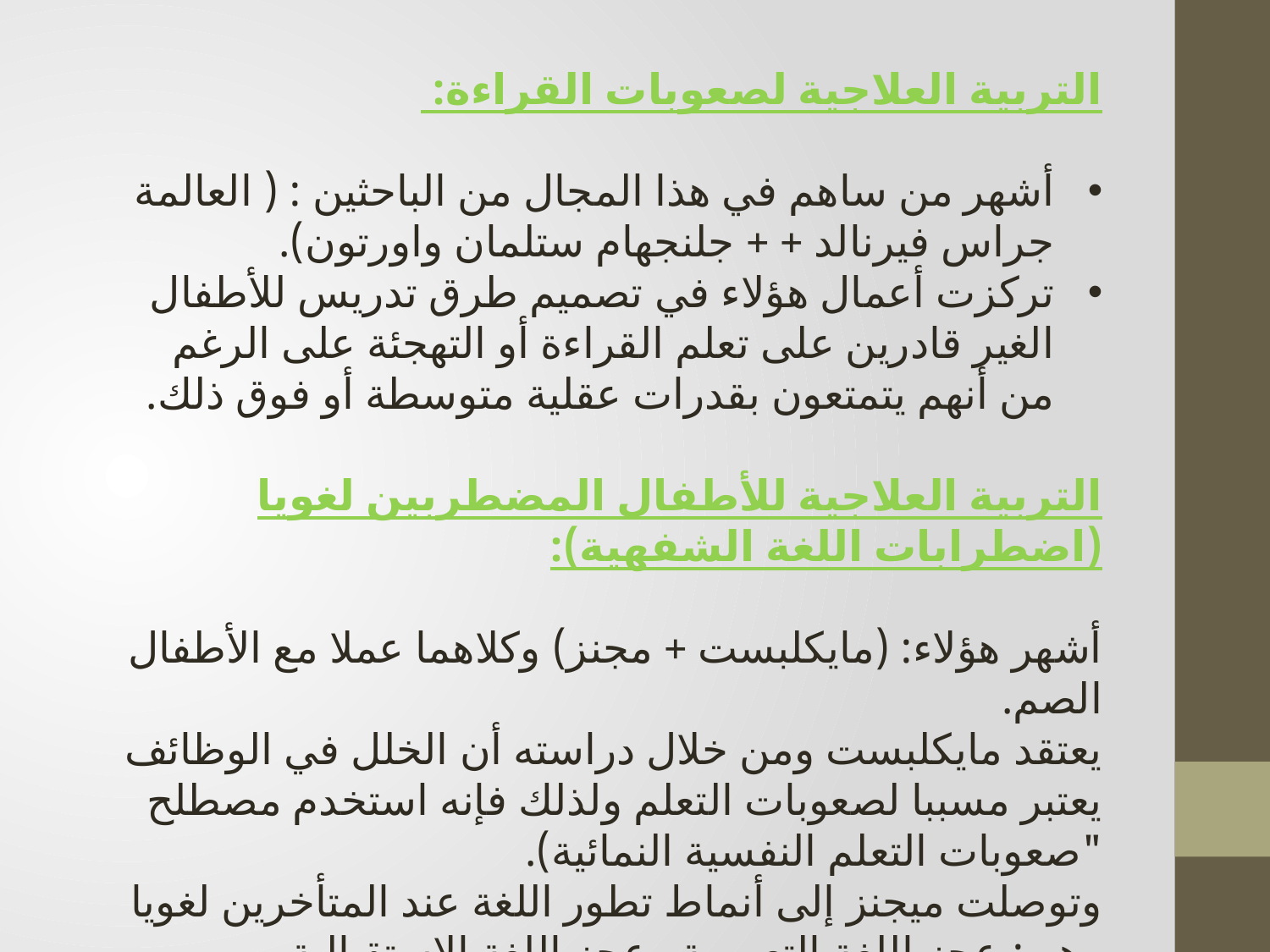

التربية العلاجية لصعوبات القراءة:

أشهر من ساهم في هذا المجال من الباحثين : ( العالمة جراس فيرنالد + + جلنجهام ستلمان واورتون).
تركزت أعمال هؤلاء في تصميم طرق تدريس للأطفال الغير قادرين على تعلم القراءة أو التهجئة على الرغم من أنهم يتمتعون بقدرات عقلية متوسطة أو فوق ذلك.

التربية العلاجية للأطفال المضطربين لغويا (اضطرابات اللغة الشفهية):

أشهر هؤلاء: (مايكلبست + مجنز) وكلاهما عملا مع الأطفال الصم.
يعتقد مايكلبست ومن خلال دراسته أن الخلل في الوظائف يعتبر مسببا لصعوبات التعلم ولذلك فإنه استخدم مصطلح "صعوبات التعلم النفسية النمائية).
وتوصلت ميجنز إلى أنماط تطور اللغة عند المتأخرين لغويا وهي: عجز اللغة التعبيرية وعجز اللغة الاستقبالية.